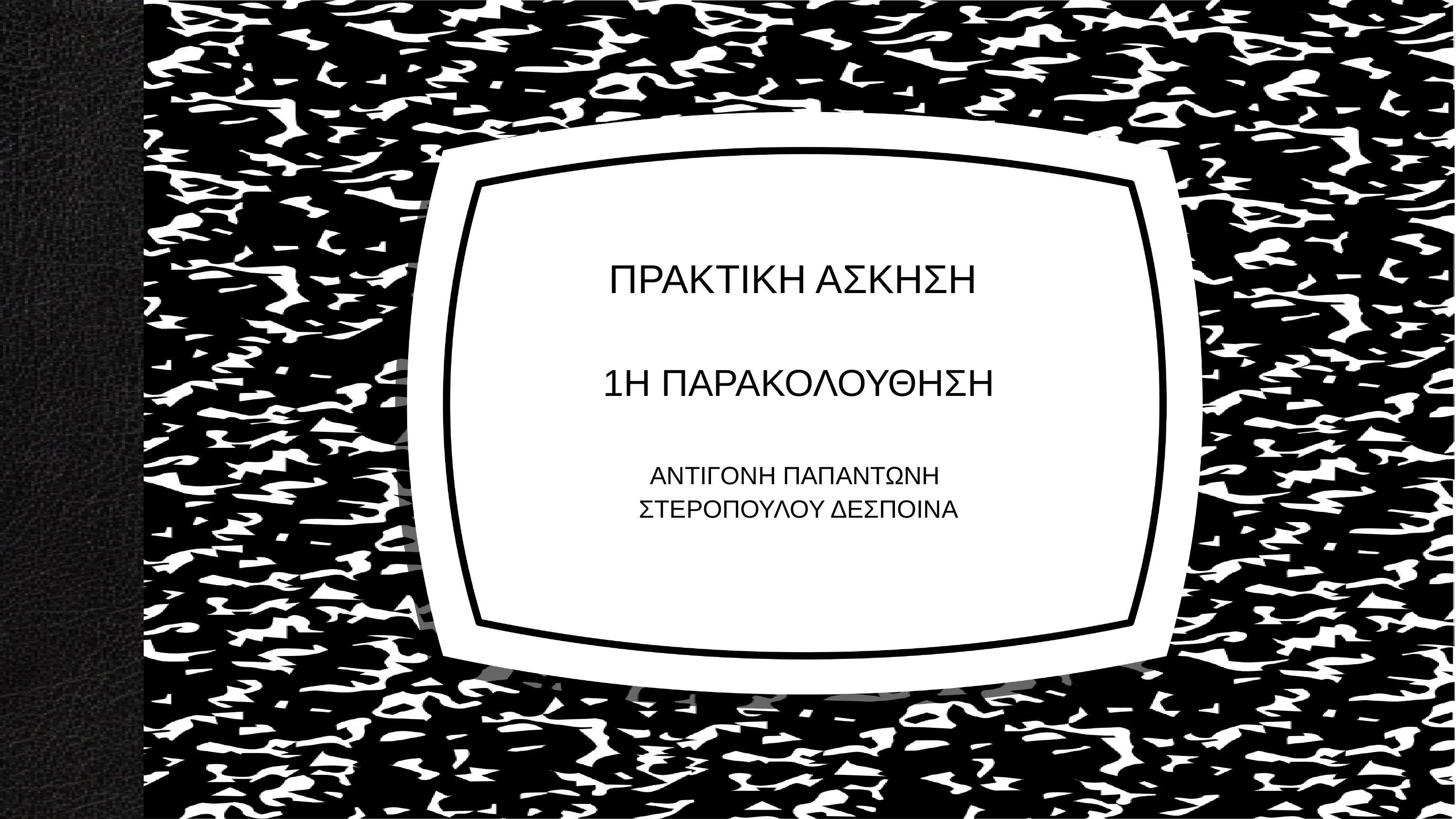

ΠΡΑΚΤΙΚΗ ΑΣΚΗΣΗ

1Η ΠΑΡΑΚΟΛΟΥΘΗΣΗ

ΑΝΤΙΓΟΝΗ ΠΑΠΑΝΤΩΝΗ
ΣΤΕΡΟΠΟΥΛΟΥ ΔΕΣΠΟΙΝΑ